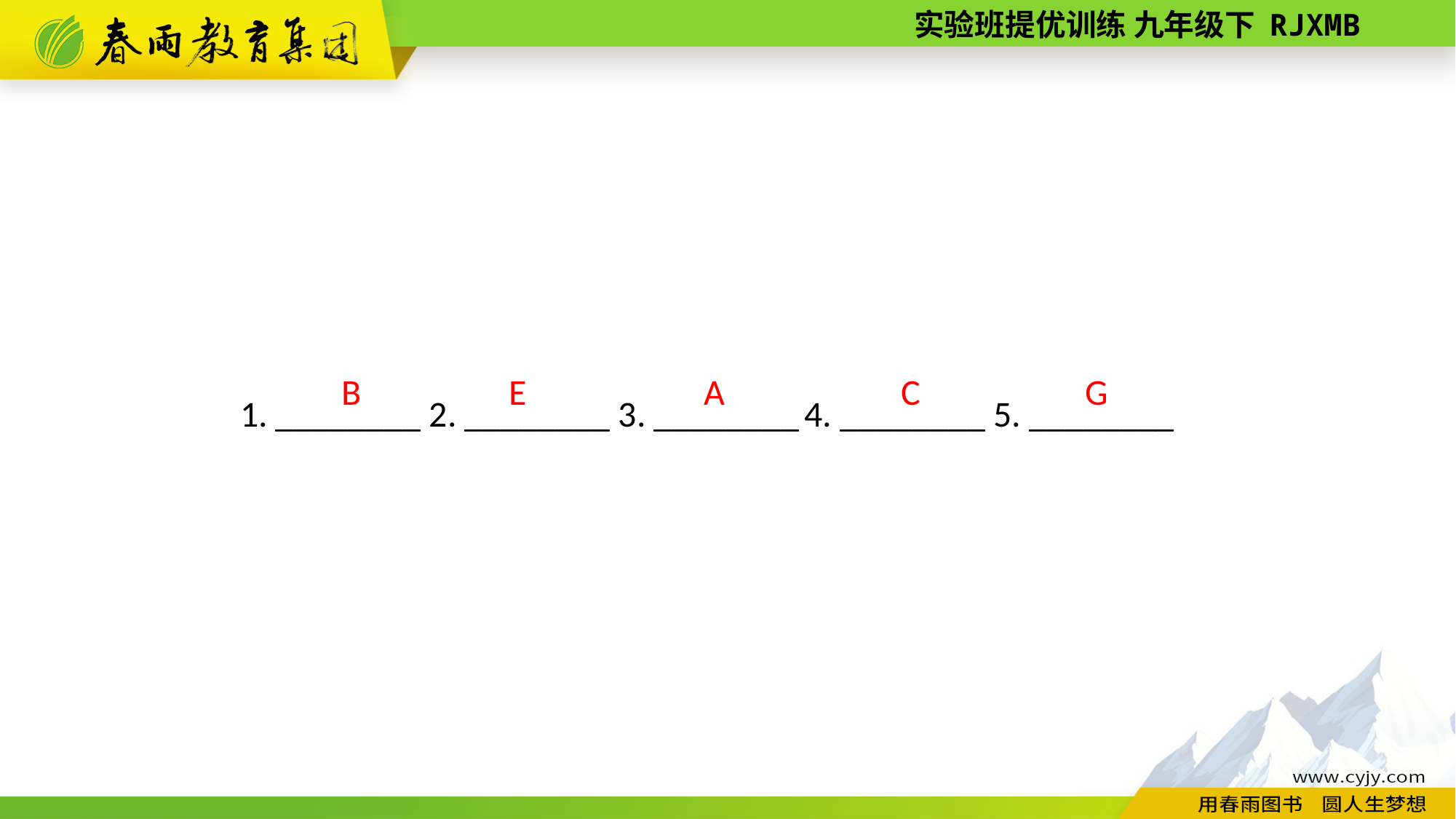

1. ________ 2. ________ 3. ________ 4. ________ 5. ________
C
G
A
E
 B